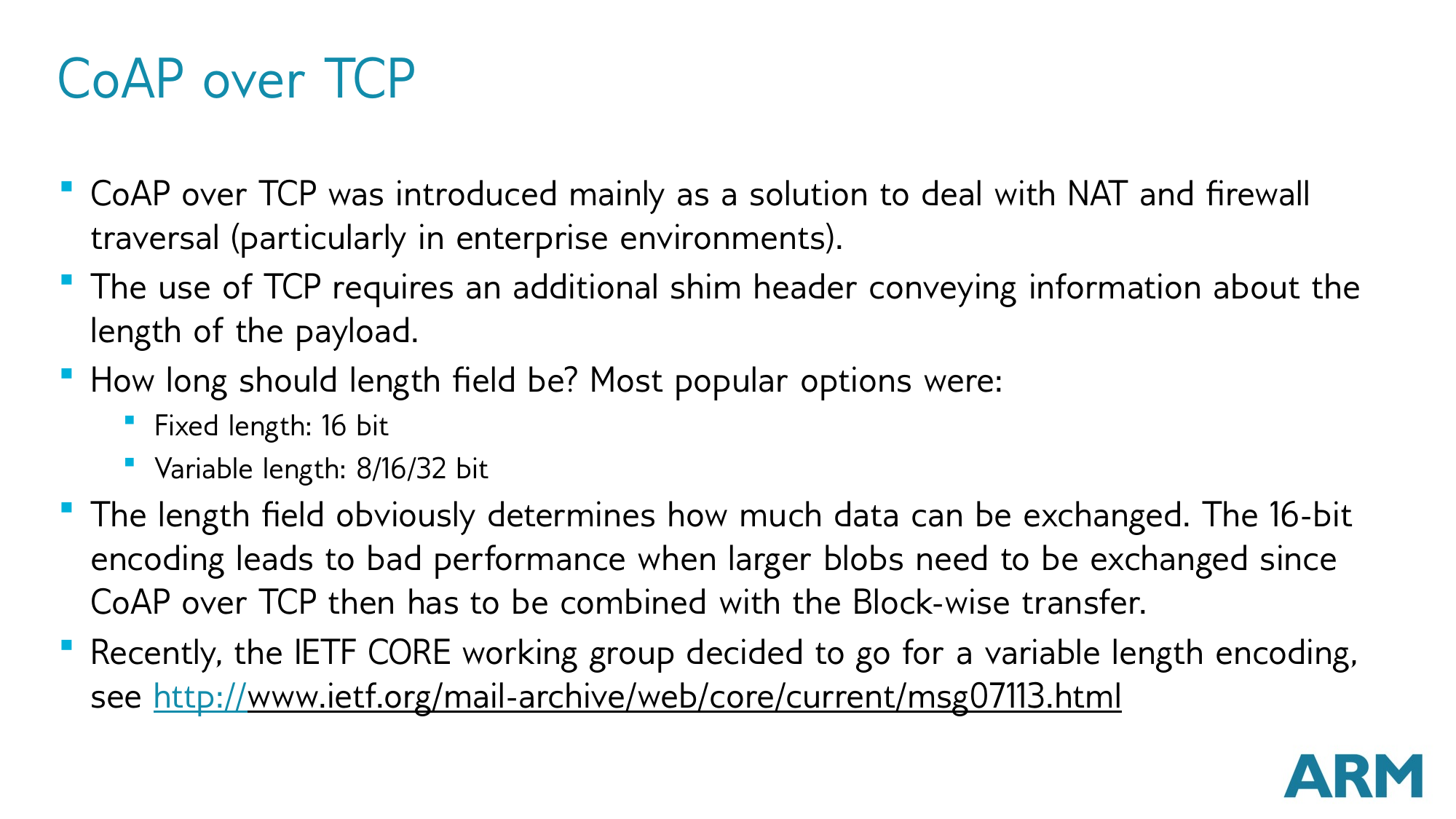

# CoAP over TCP
CoAP over TCP was introduced mainly as a solution to deal with NAT and firewall traversal (particularly in enterprise environments).
The use of TCP requires an additional shim header conveying information about the length of the payload.
How long should length field be? Most popular options were:
Fixed length: 16 bit
Variable length: 8/16/32 bit
The length field obviously determines how much data can be exchanged. The 16-bit encoding leads to bad performance when larger blobs need to be exchanged since CoAP over TCP then has to be combined with the Block-wise transfer.
Recently, the IETF CORE working group decided to go for a variable length encoding, see http://www.ietf.org/mail-archive/web/core/current/msg07113.html